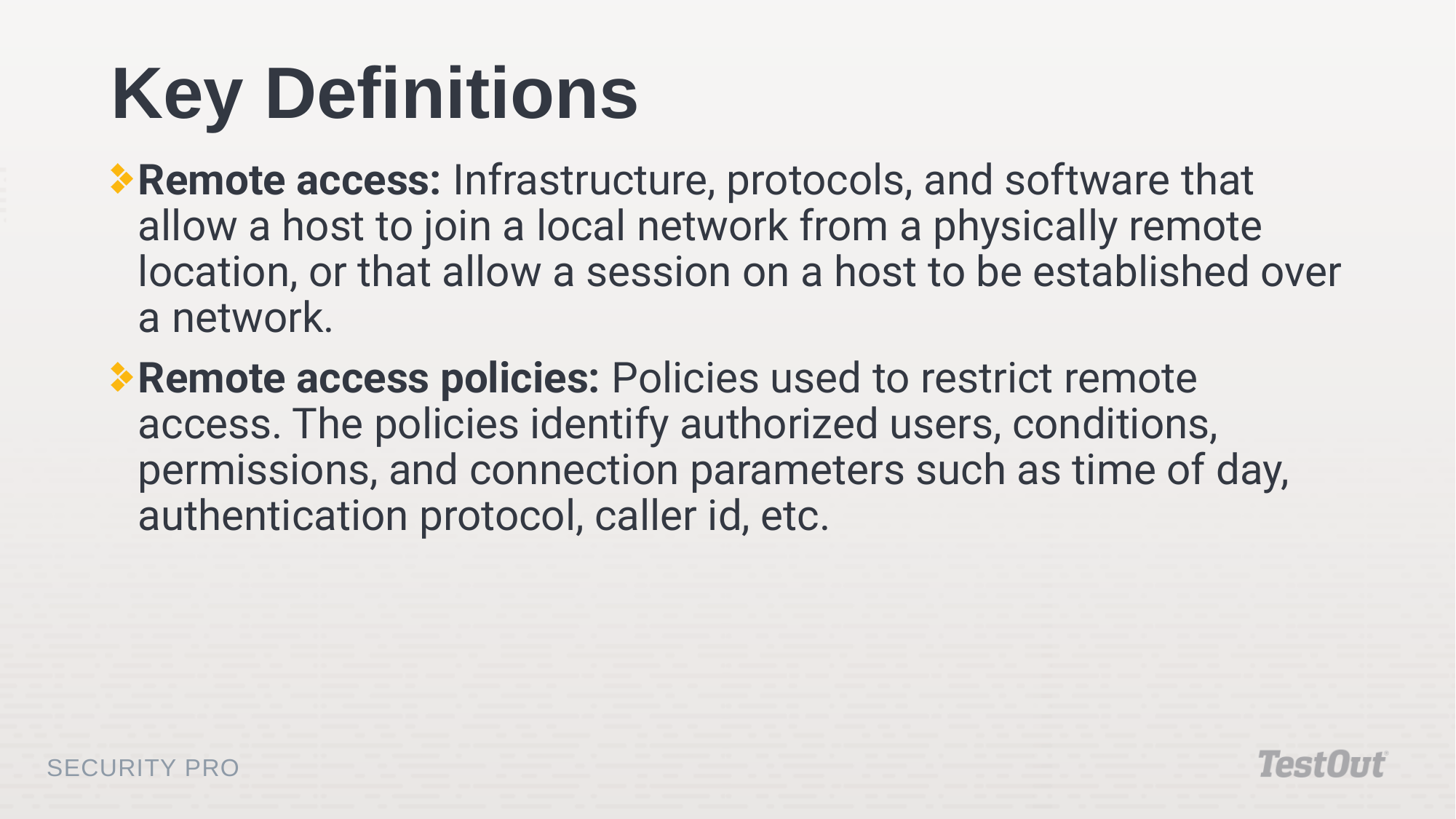

# Key Definitions
Remote access: Infrastructure, protocols, and software that allow a host to join a local network from a physically remote location, or that allow a session on a host to be established over a network.
Remote access policies: Policies used to restrict remote access. The policies identify authorized users, conditions, permissions, and connection parameters such as time of day, authentication protocol, caller id, etc.
Security Pro